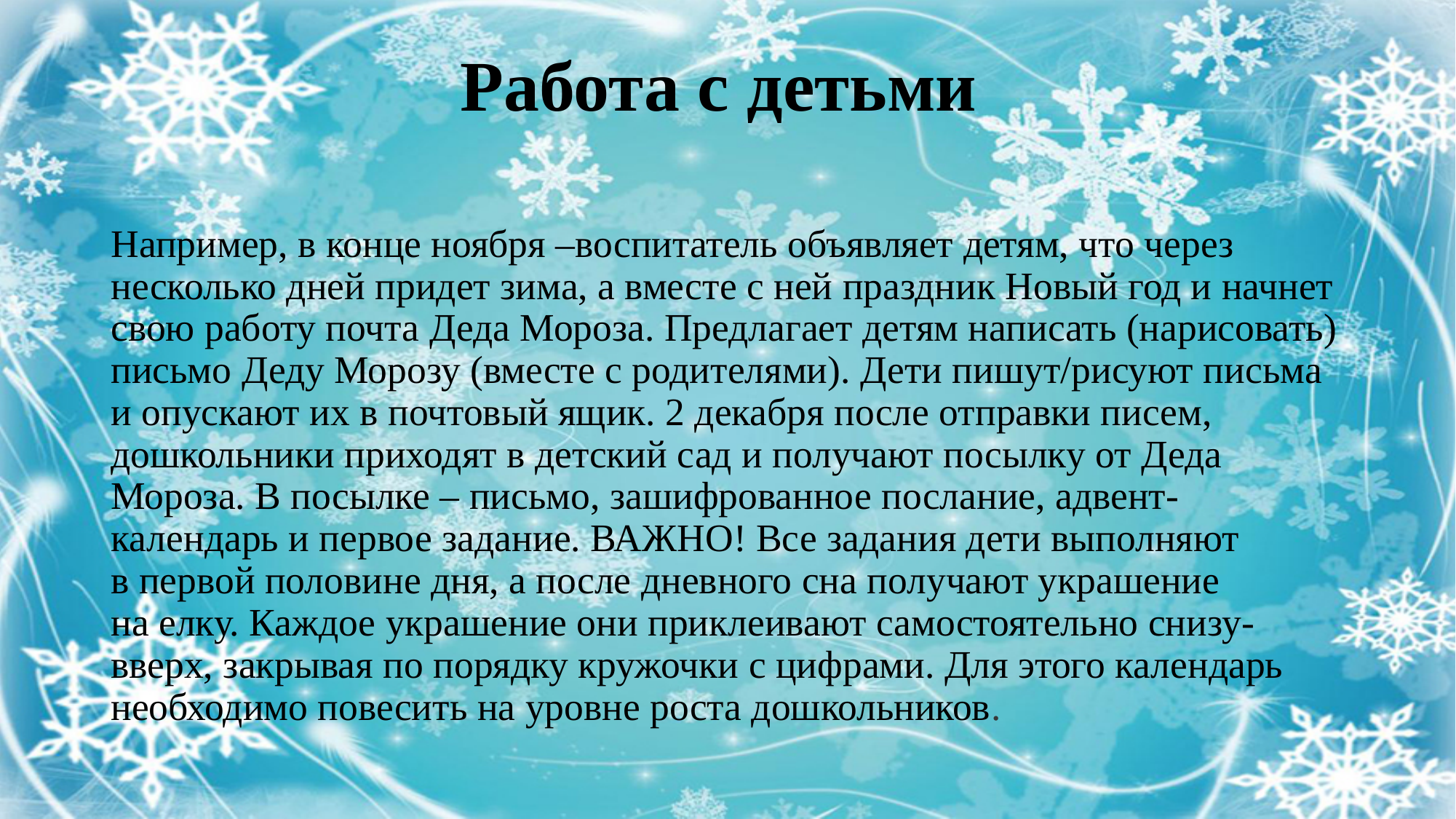

# Работа с детьми
Например, в конце ноября –воспитатель объявляет детям, что через несколько дней придет зима, а вместе с ней праздник Новый год и начнет свою работу почта Деда Мороза. Предлагает детям написать (нарисовать) письмо Деду Морозу (вместе с родителями). Дети пишут/рисуют письма и опускают их в почтовый ящик. 2 декабря после отправки писем, дошкольники приходят в детский сад и получают посылку от Деда Мороза. В посылке – письмо, зашифрованное послание, адвент-календарь и первое задание. ВАЖНО! Все задания дети выполняют в первой половине дня, а после дневного сна получают украшение на елку. Каждое украшение они приклеивают самостоятельно снизу-вверх, закрывая по порядку кружочки с цифрами. Для этого календарь необходимо повесить на уровне роста дошкольников.